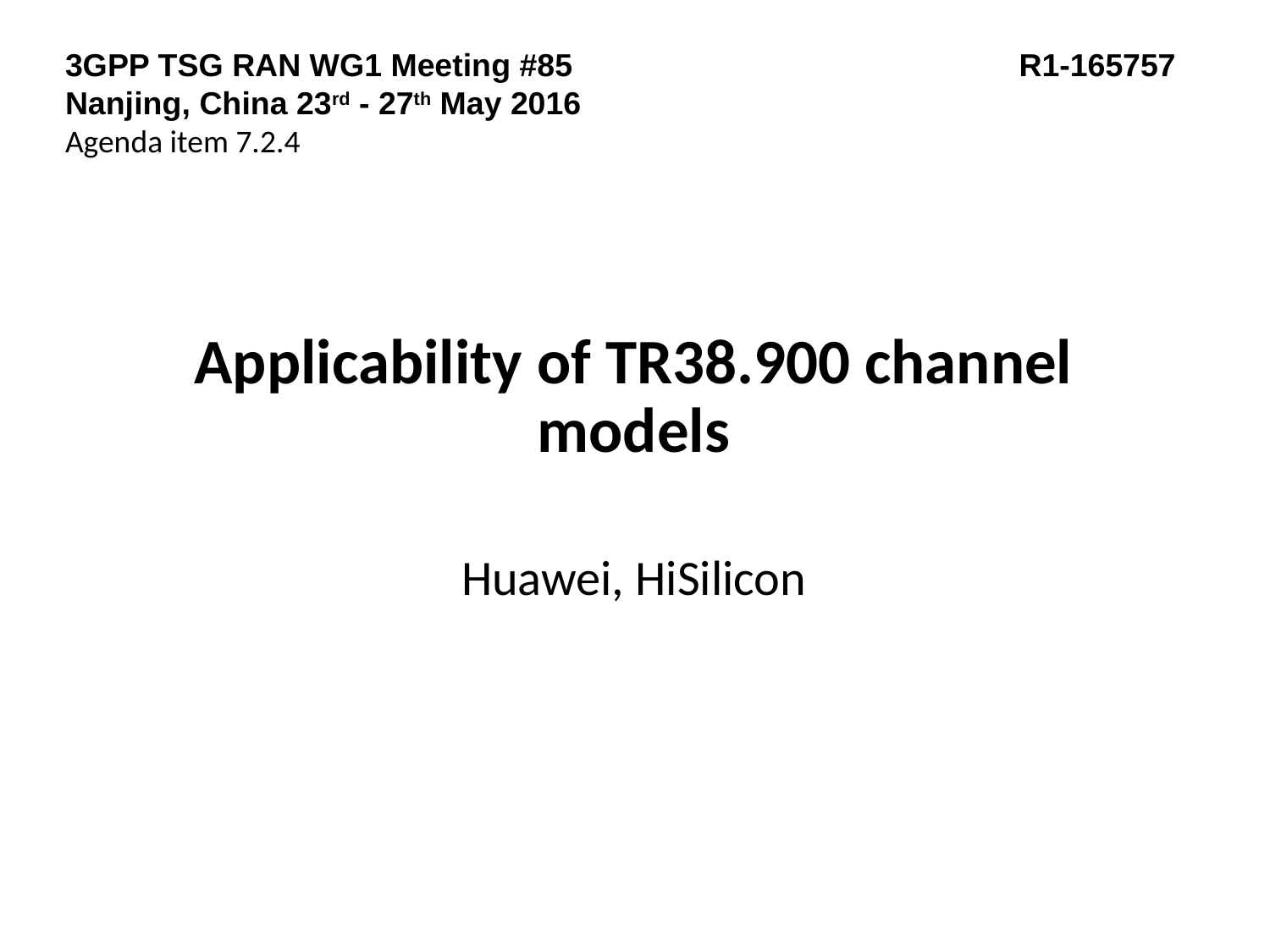

3GPP TSG RAN WG1 Meeting #85		                                    R1-165757
Nanjing, China 23rd - 27th May 2016
Agenda item 7.2.4
# Applicability of TR38.900 channel models
Huawei, HiSilicon